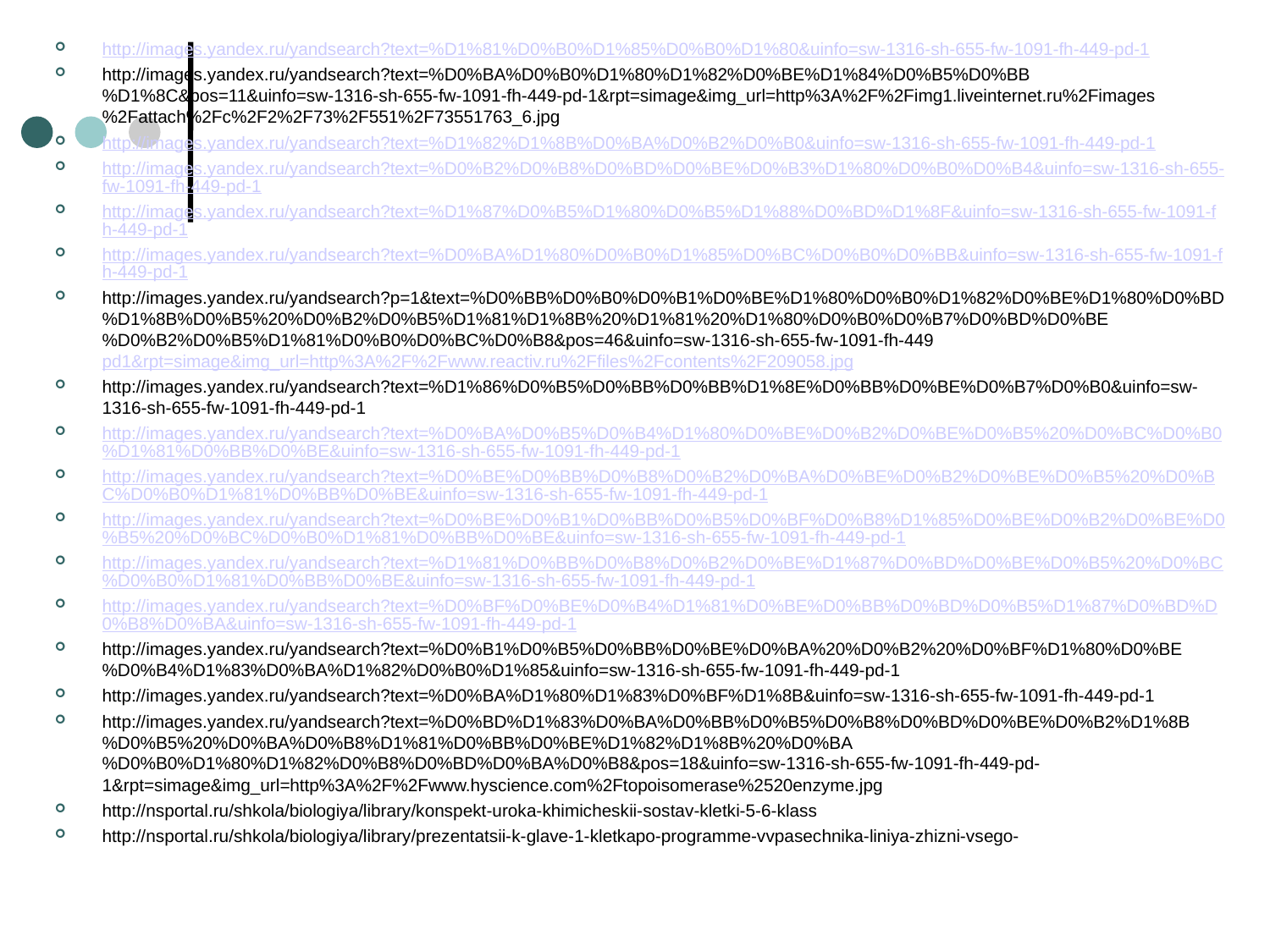

http://images.yandex.ru/yandsearch?text=%D1%81%D0%B0%D1%85%D0%B0%D1%80&uinfo=sw-1316-sh-655-fw-1091-fh-449-pd-1
http://images.yandex.ru/yandsearch?text=%D0%BA%D0%B0%D1%80%D1%82%D0%BE%D1%84%D0%B5%D0%BB%D1%8C&pos=11&uinfo=sw-1316-sh-655-fw-1091-fh-449-pd-1&rpt=simage&img_url=http%3A%2F%2Fimg1.liveinternet.ru%2Fimages%2Fattach%2Fc%2F2%2F73%2F551%2F73551763_6.jpg
http://images.yandex.ru/yandsearch?text=%D1%82%D1%8B%D0%BA%D0%B2%D0%B0&uinfo=sw-1316-sh-655-fw-1091-fh-449-pd-1
http://images.yandex.ru/yandsearch?text=%D0%B2%D0%B8%D0%BD%D0%BE%D0%B3%D1%80%D0%B0%D0%B4&uinfo=sw-1316-sh-655-fw-1091-fh-449-pd-1
http://images.yandex.ru/yandsearch?text=%D1%87%D0%B5%D1%80%D0%B5%D1%88%D0%BD%D1%8F&uinfo=sw-1316-sh-655-fw-1091-fh-449-pd-1
http://images.yandex.ru/yandsearch?text=%D0%BA%D1%80%D0%B0%D1%85%D0%BC%D0%B0%D0%BB&uinfo=sw-1316-sh-655-fw-1091-fh-449-pd-1
http://images.yandex.ru/yandsearch?p=1&text=%D0%BB%D0%B0%D0%B1%D0%BE%D1%80%D0%B0%D1%82%D0%BE%D1%80%D0%BD%D1%8B%D0%B5%20%D0%B2%D0%B5%D1%81%D1%8B%20%D1%81%20%D1%80%D0%B0%D0%B7%D0%BD%D0%BE%D0%B2%D0%B5%D1%81%D0%B0%D0%BC%D0%B8&pos=46&uinfo=sw-1316-sh-655-fw-1091-fh-449 pd1&rpt=simage&img_url=http%3A%2F%2Fwww.reactiv.ru%2Ffiles%2Fcontents%2F209058.jpg
http://images.yandex.ru/yandsearch?text=%D1%86%D0%B5%D0%BB%D0%BB%D1%8E%D0%BB%D0%BE%D0%B7%D0%B0&uinfo=sw-1316-sh-655-fw-1091-fh-449-pd-1
http://images.yandex.ru/yandsearch?text=%D0%BA%D0%B5%D0%B4%D1%80%D0%BE%D0%B2%D0%BE%D0%B5%20%D0%BC%D0%B0%D1%81%D0%BB%D0%BE&uinfo=sw-1316-sh-655-fw-1091-fh-449-pd-1
http://images.yandex.ru/yandsearch?text=%D0%BE%D0%BB%D0%B8%D0%B2%D0%BA%D0%BE%D0%B2%D0%BE%D0%B5%20%D0%BC%D0%B0%D1%81%D0%BB%D0%BE&uinfo=sw-1316-sh-655-fw-1091-fh-449-pd-1
http://images.yandex.ru/yandsearch?text=%D0%BE%D0%B1%D0%BB%D0%B5%D0%BF%D0%B8%D1%85%D0%BE%D0%B2%D0%BE%D0%B5%20%D0%BC%D0%B0%D1%81%D0%BB%D0%BE&uinfo=sw-1316-sh-655-fw-1091-fh-449-pd-1
http://images.yandex.ru/yandsearch?text=%D1%81%D0%BB%D0%B8%D0%B2%D0%BE%D1%87%D0%BD%D0%BE%D0%B5%20%D0%BC%D0%B0%D1%81%D0%BB%D0%BE&uinfo=sw-1316-sh-655-fw-1091-fh-449-pd-1
http://images.yandex.ru/yandsearch?text=%D0%BF%D0%BE%D0%B4%D1%81%D0%BE%D0%BB%D0%BD%D0%B5%D1%87%D0%BD%D0%B8%D0%BA&uinfo=sw-1316-sh-655-fw-1091-fh-449-pd-1
http://images.yandex.ru/yandsearch?text=%D0%B1%D0%B5%D0%BB%D0%BE%D0%BA%20%D0%B2%20%D0%BF%D1%80%D0%BE%D0%B4%D1%83%D0%BA%D1%82%D0%B0%D1%85&uinfo=sw-1316-sh-655-fw-1091-fh-449-pd-1
http://images.yandex.ru/yandsearch?text=%D0%BA%D1%80%D1%83%D0%BF%D1%8B&uinfo=sw-1316-sh-655-fw-1091-fh-449-pd-1
http://images.yandex.ru/yandsearch?text=%D0%BD%D1%83%D0%BA%D0%BB%D0%B5%D0%B8%D0%BD%D0%BE%D0%B2%D1%8B%D0%B5%20%D0%BA%D0%B8%D1%81%D0%BB%D0%BE%D1%82%D1%8B%20%D0%BA%D0%B0%D1%80%D1%82%D0%B8%D0%BD%D0%BA%D0%B8&pos=18&uinfo=sw-1316-sh-655-fw-1091-fh-449-pd-1&rpt=simage&img_url=http%3A%2F%2Fwww.hyscience.com%2Ftopoisomerase%2520enzyme.jpg
http://nsportal.ru/shkola/biologiya/library/konspekt-uroka-khimicheskii-sostav-kletki-5-6-klass
http://nsportal.ru/shkola/biologiya/library/prezentatsii-k-glave-1-kletkapo-programme-vvpasechnika-liniya-zhizni-vsego-